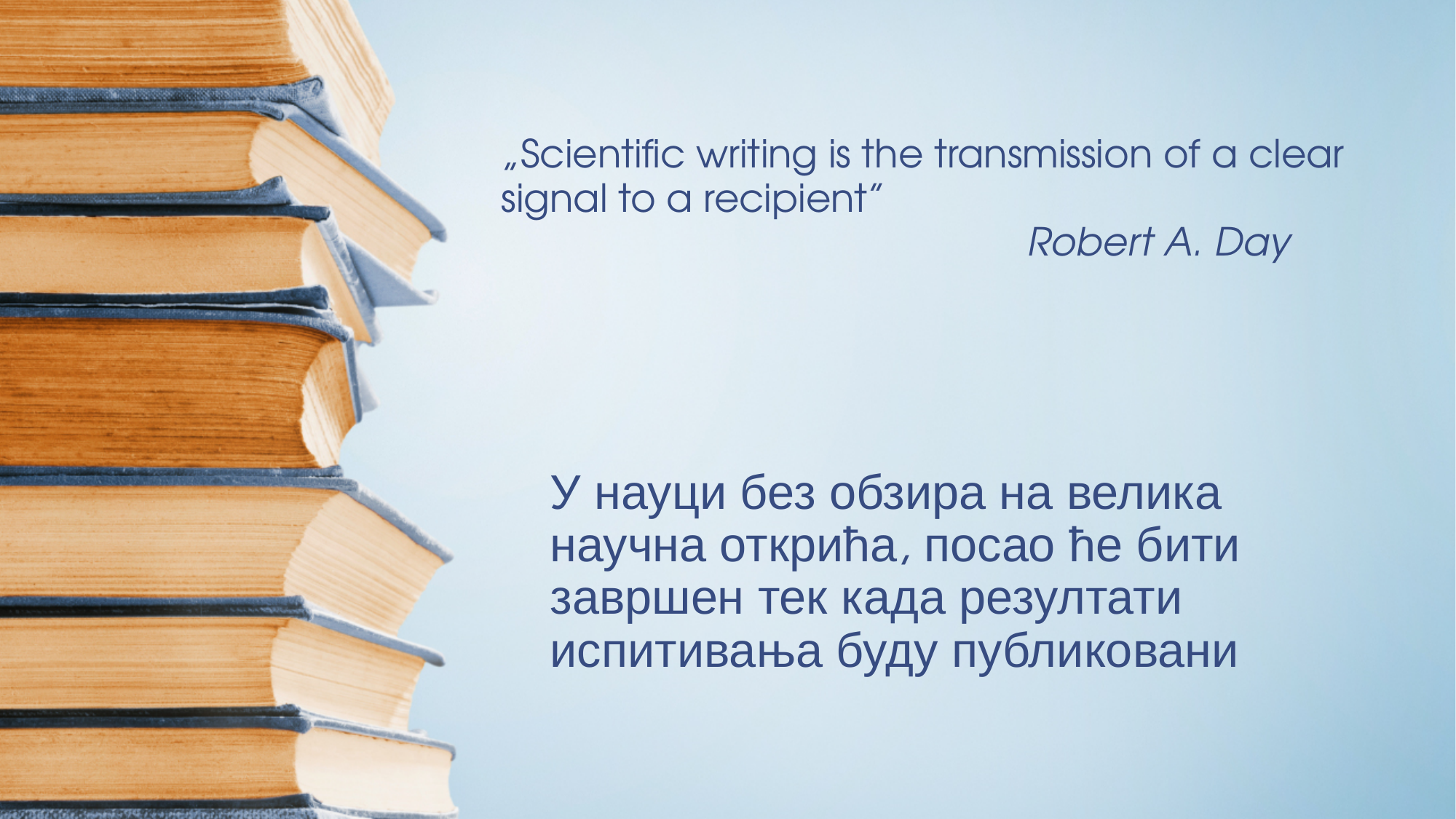

„Scientific writing is the transmission of a clear signal to a recipient”
                                                 Robert A. Day

# У науци без обзира на велика научна открића, посао ће бити завршен тек када резултати испитивања буду публиковани